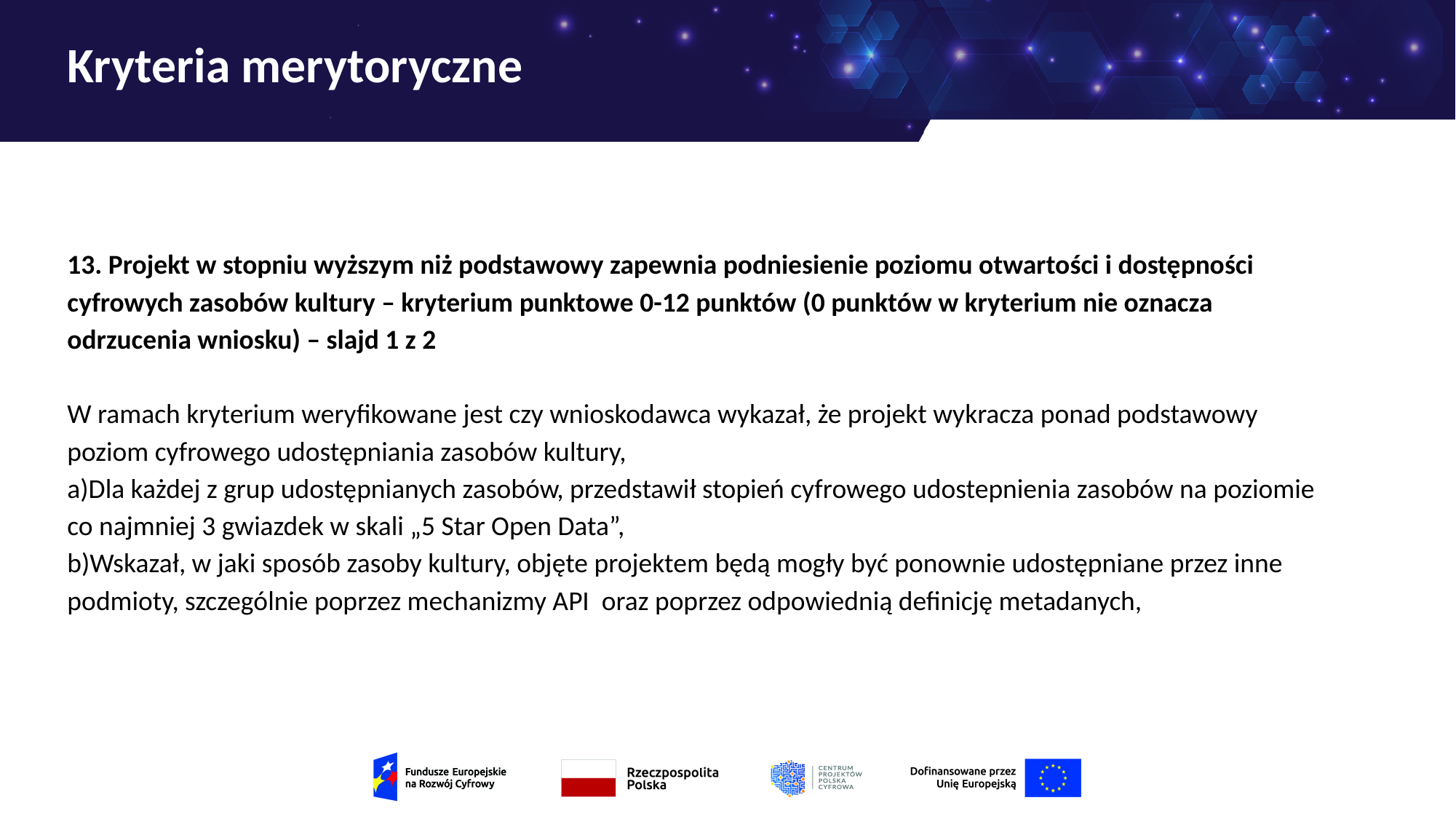

# Kryteria merytoryczne

13. Projekt w stopniu wyższym niż podstawowy zapewnia podniesienie poziomu otwartości i dostępności cyfrowych zasobów kultury – kryterium punktowe 0-12 punktów (0 punktów w kryterium nie oznacza  odrzucenia wniosku) – slajd 1 z 2

W ramach kryterium weryfikowane jest czy wnioskodawca wykazał, że projekt wykracza ponad podstawowy poziom cyfrowego udostępniania zasobów kultury,
a)Dla każdej z grup udostępnianych zasobów, przedstawił stopień cyfrowego udostepnienia zasobów na poziomie co najmniej 3 gwiazdek w skali „5 Star Open Data”,
b)Wskazał, w jaki sposób zasoby kultury, objęte projektem będą mogły być ponownie udostępniane przez inne podmioty, szczególnie poprzez mechanizmy API  oraz poprzez odpowiednią definicję metadanych,